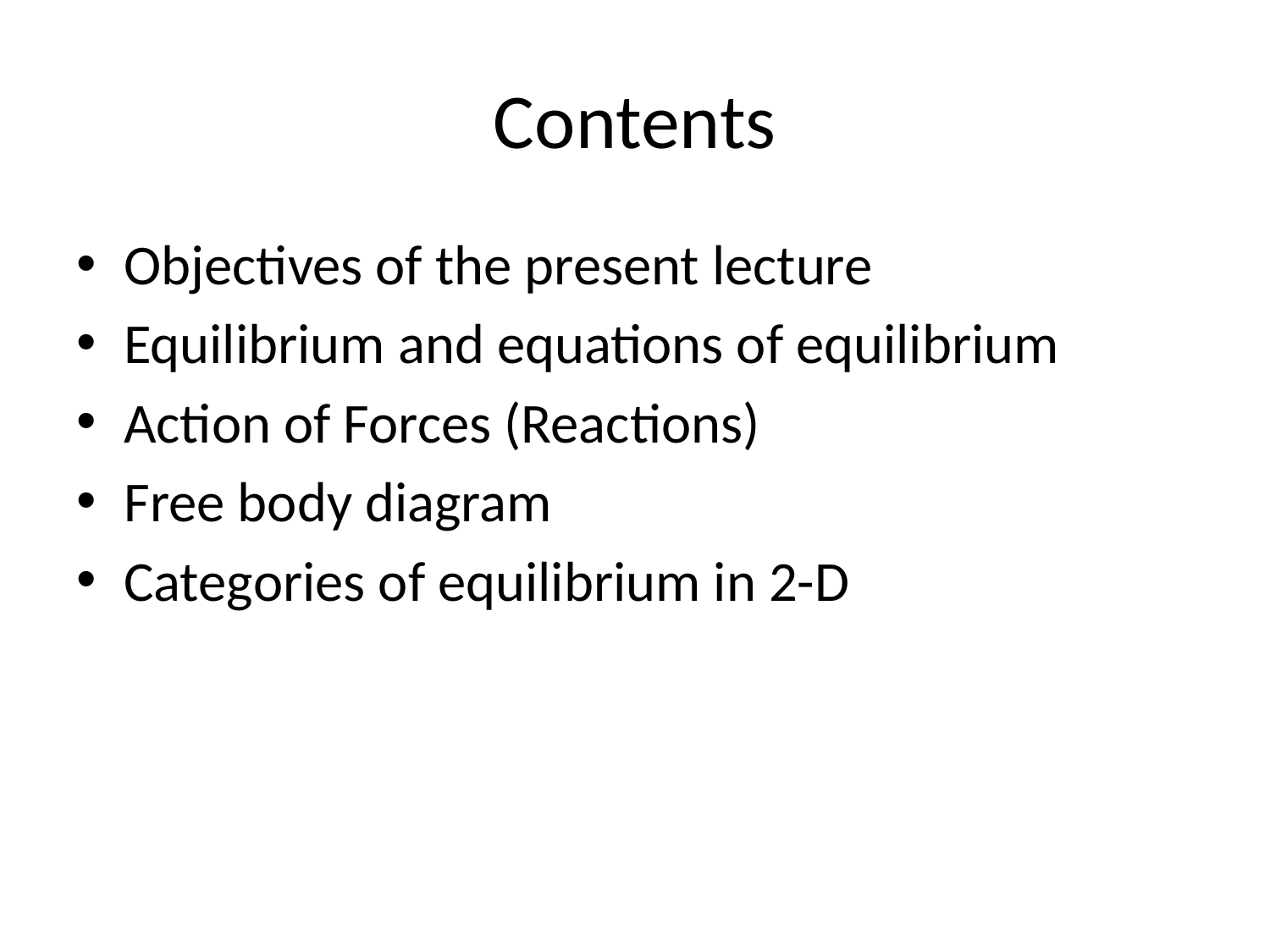

# Contents
Objectives of the present lecture
Equilibrium and equations of equilibrium
Action of Forces (Reactions)
Free body diagram
Categories of equilibrium in 2-D